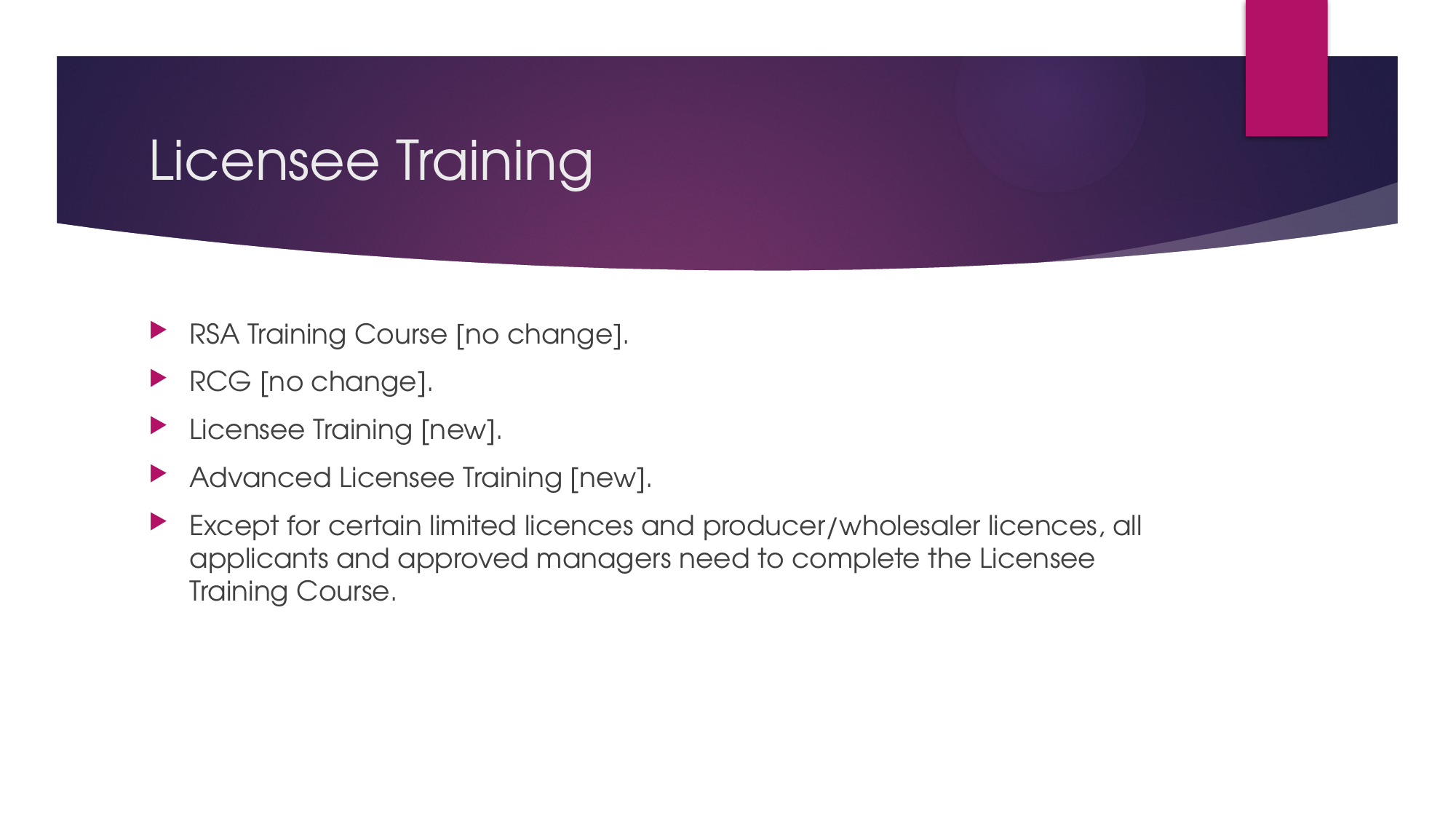

# Licensee Training
RSA Training Course [no change].
RCG [no change].
Licensee Training [new].
Advanced Licensee Training [new].
Except for certain limited licences and producer/wholesaler licences, all applicants and approved managers need to complete the Licensee Training Course.